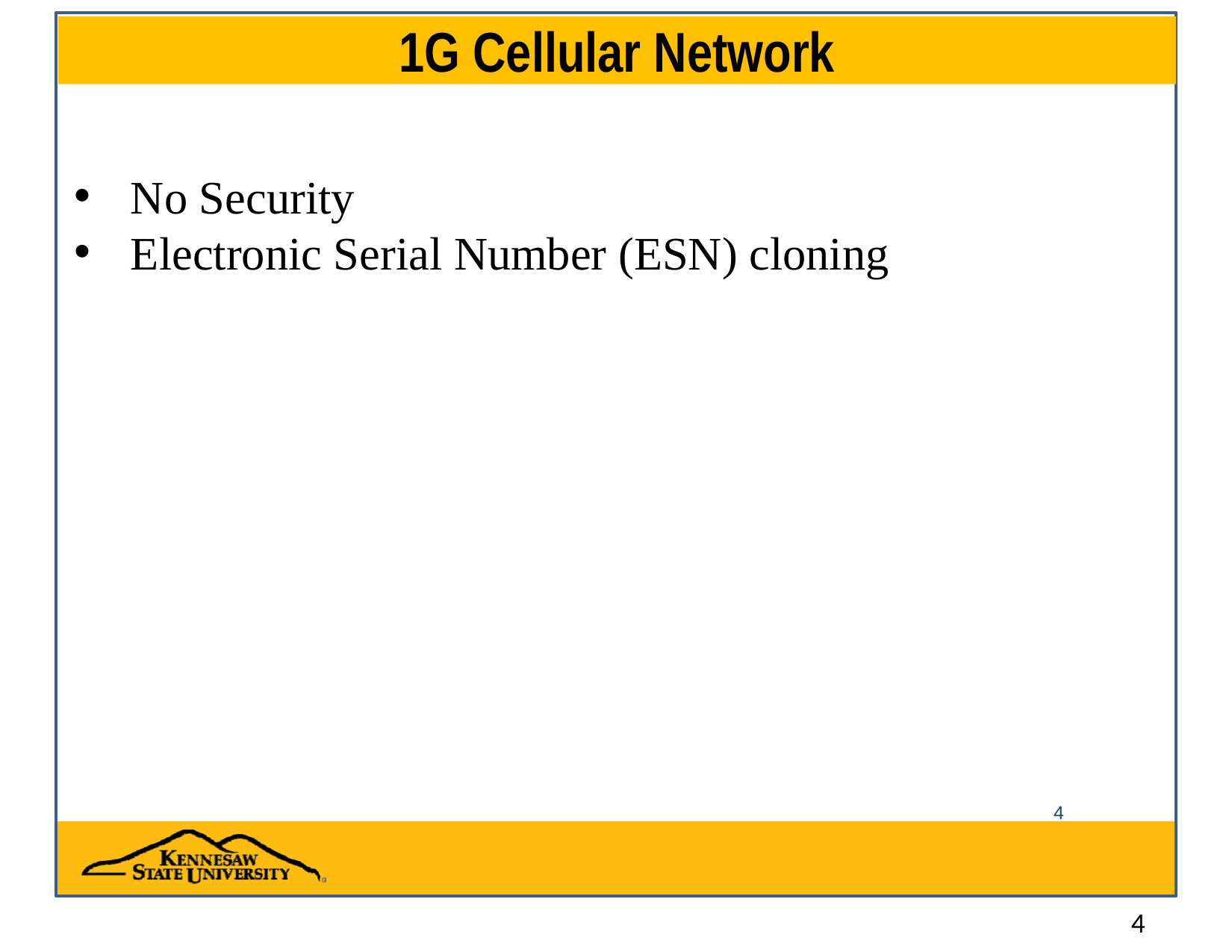

# 1G Cellular Network
No Security
Electronic Serial Number (ESN) cloning
4